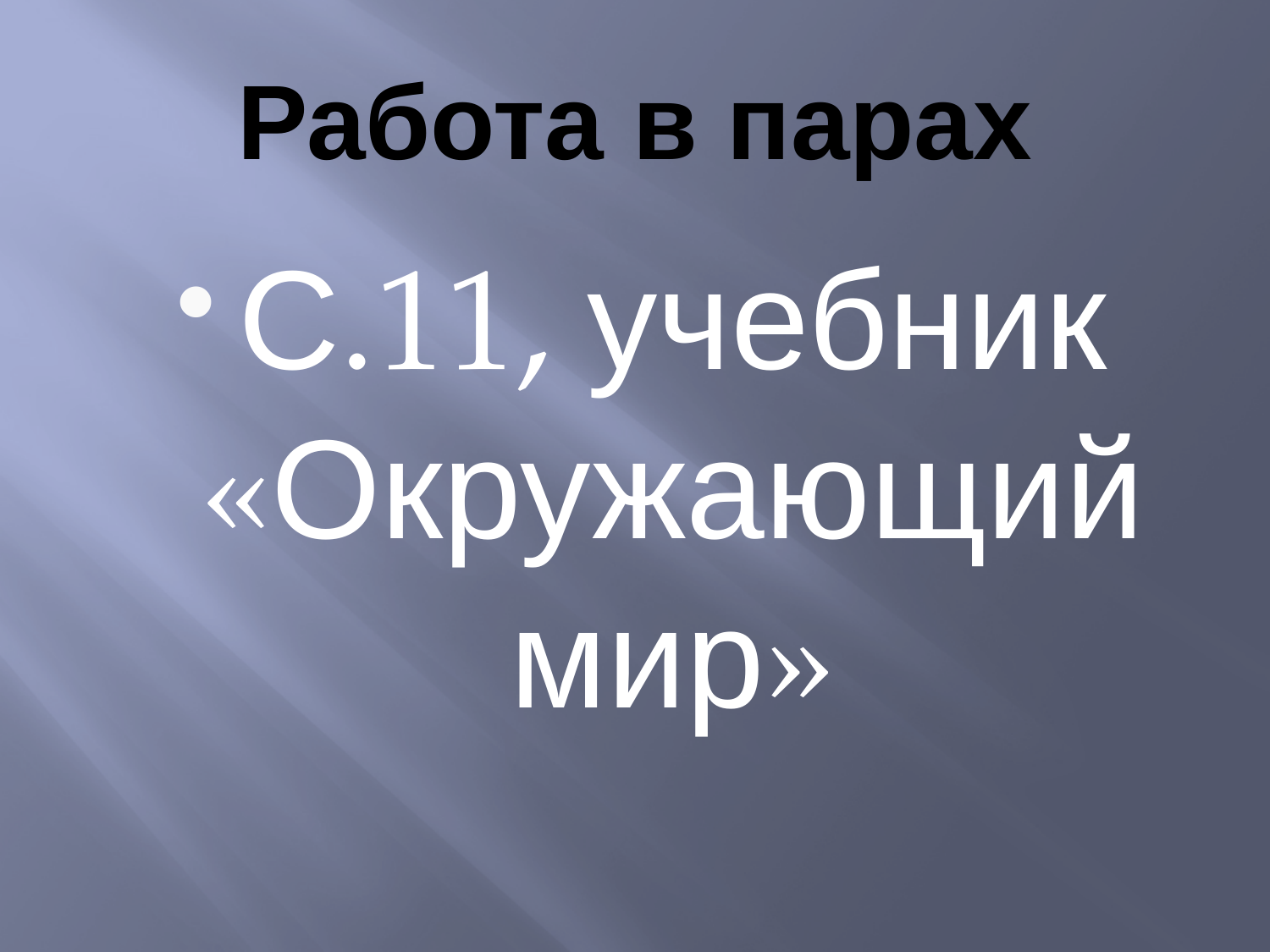

# Работа в парах
С.11, учебник «Окружающий мир»